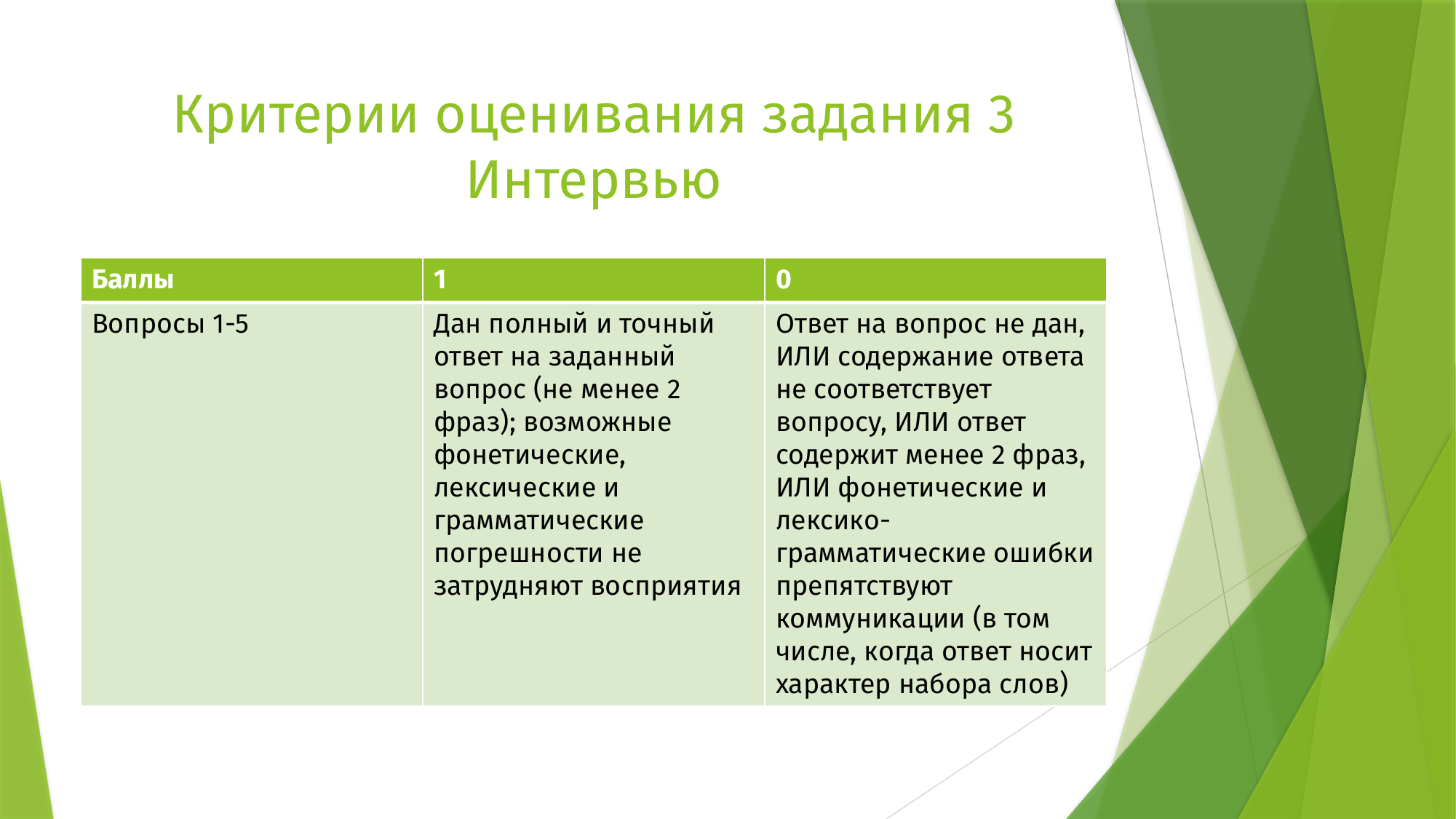

# Критерии оценивания задания 3 Интервью
| Баллы | 1 | 0 |
| --- | --- | --- |
| Вопросы 1-5 | Дан полный и точный ответ на заданный вопрос (не менее 2 фраз); возможные фонетические, лексические и грамматические погрешности не затрудняют восприятия | Ответ на вопрос не дан, ИЛИ содержание ответа не соответствует вопросу, ИЛИ ответ содержит менее 2 фраз, ИЛИ фонетические и лексико-грамматические ошибки препятствуют коммуникации (в том числе, когда ответ носит характер набора слов) |